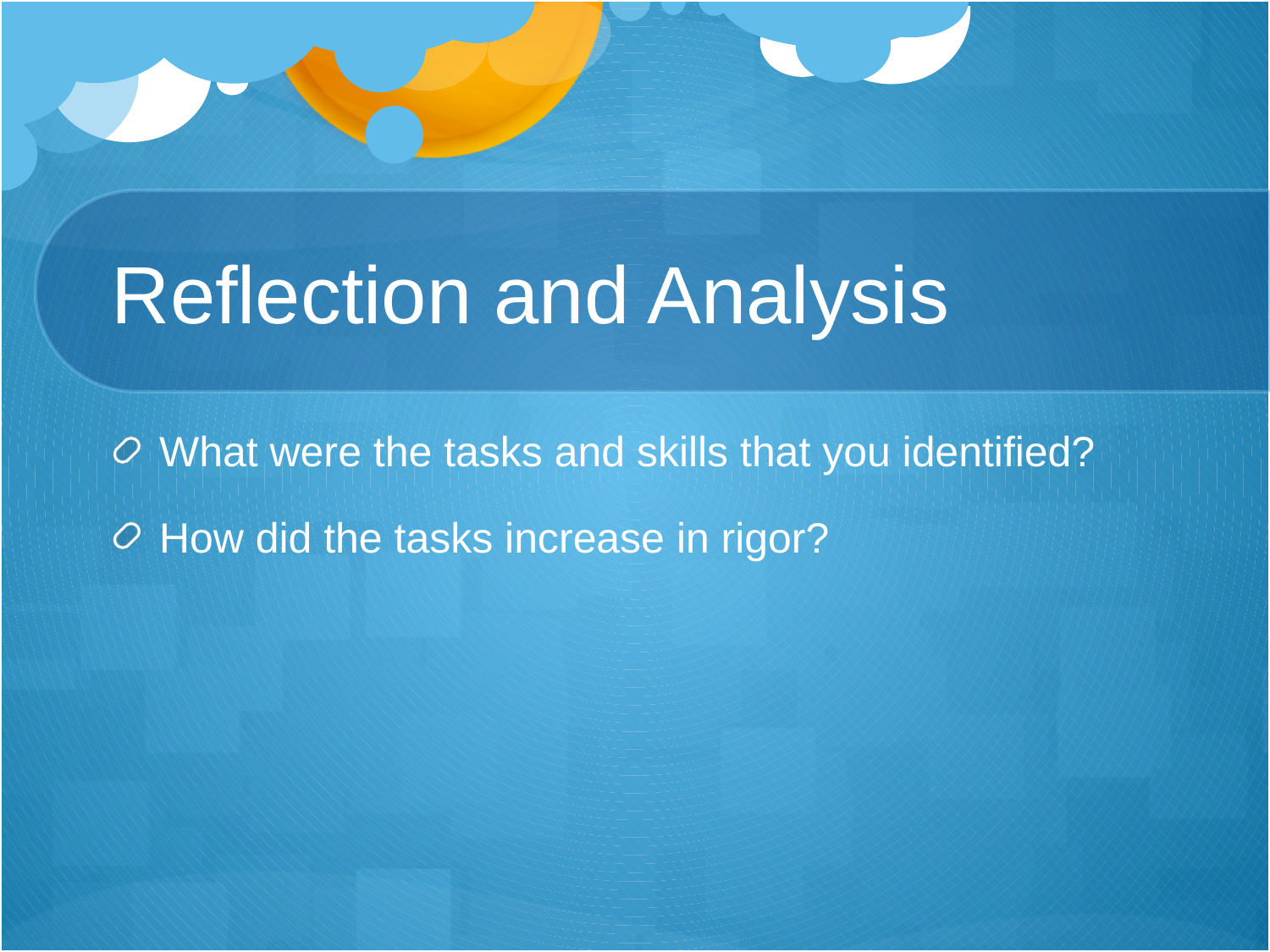

# Reflection and Analysis
What were the tasks and skills that you identified?
How did the tasks increase in rigor?